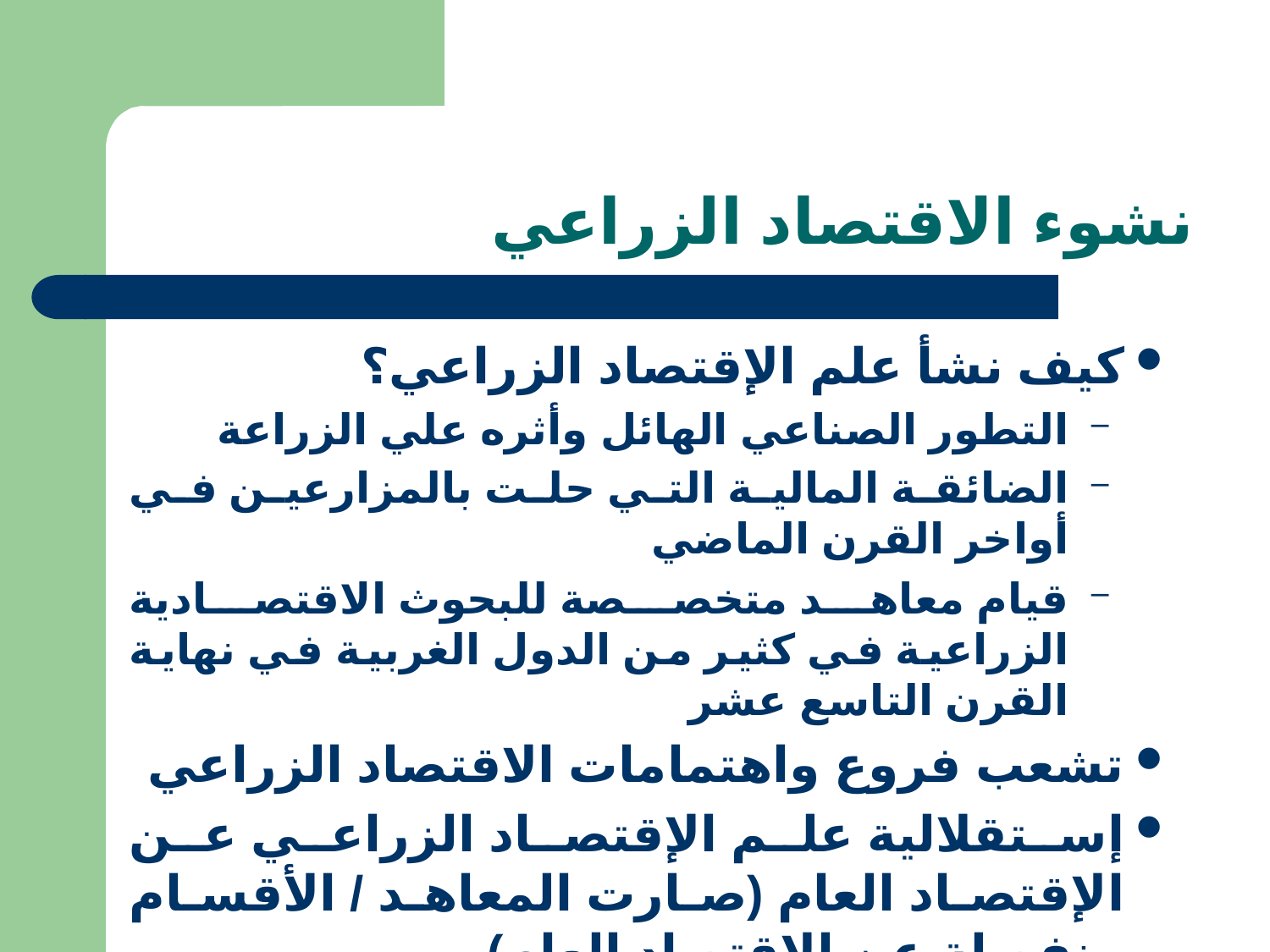

# نشوء الاقتصاد الزراعي
كيف نشأ علم الإقتصاد الزراعي؟
التطور الصناعي الهائل وأثره علي الزراعة
الضائقة المالية التي حلت بالمزارعين في أواخر القرن الماضي
قيام معاهد متخصصة للبحوث الاقتصادية الزراعية في كثير من الدول الغربية في نهاية القرن التاسع عشر
تشعب فروع واهتمامات الاقتصاد الزراعي
إستقلالية علم الإقتصاد الزراعي عن الإقتصاد العام (صارت المعاهد / الأقسام منفصلة عن الاقتصاد العام)